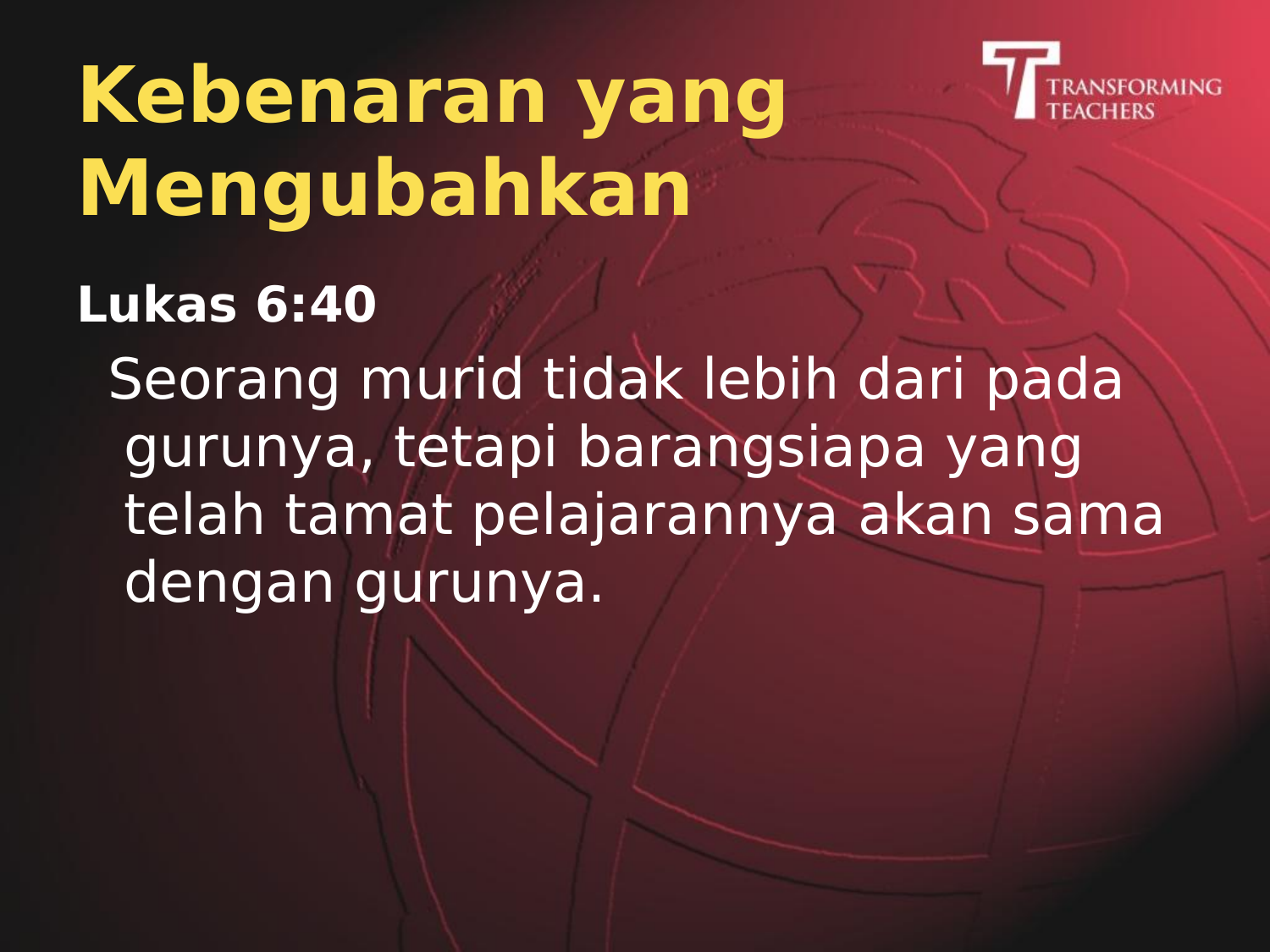

# Kebenaran yang Mengubahkan
Lukas 6:40
  Seorang murid tidak lebih dari pada gurunya, tetapi barangsiapa yang telah tamat pelajarannya akan sama dengan gurunya.